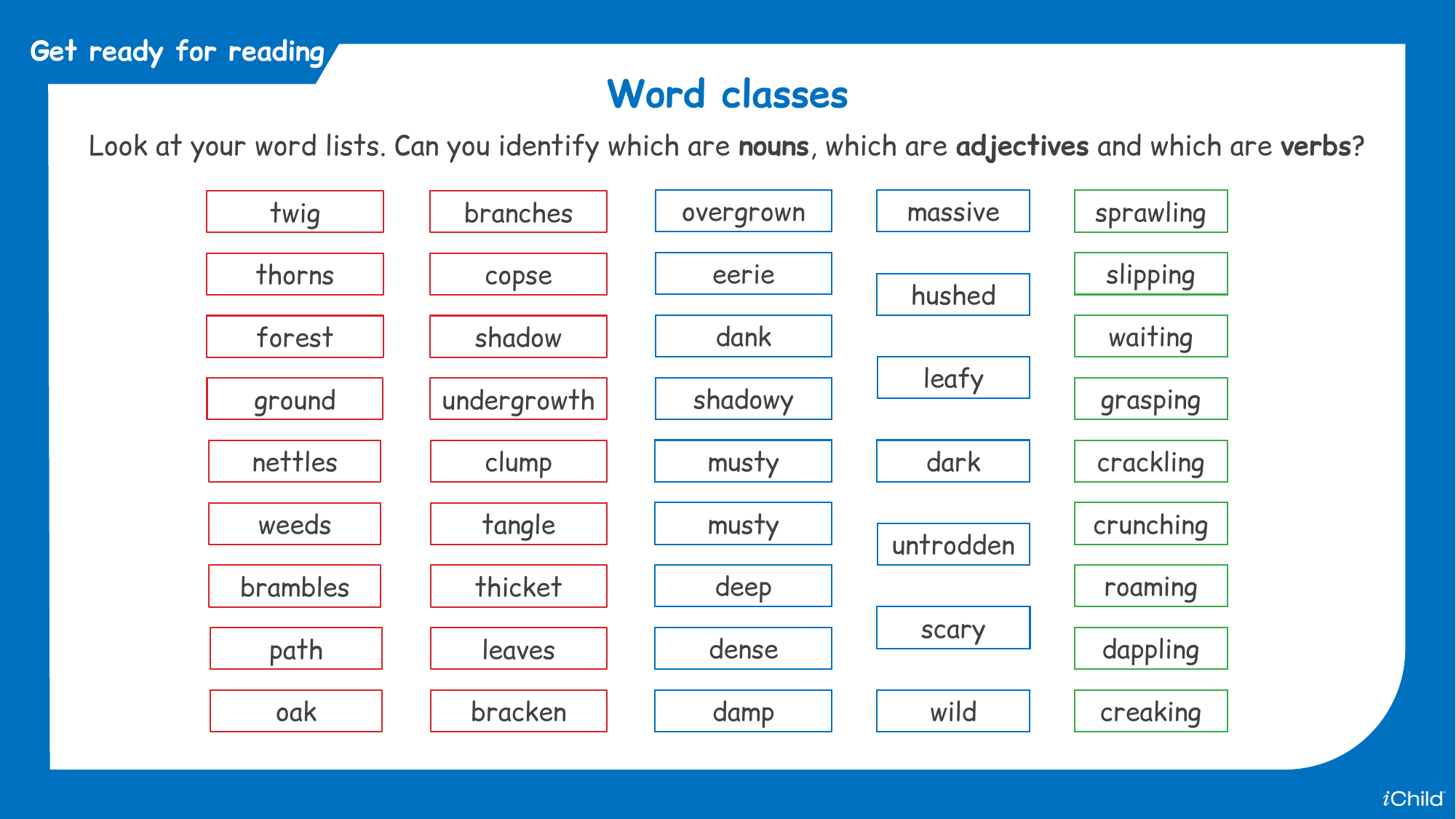

Get ready for reading
Word classes
Look at your word lists. Can you identify which are nouns, which are adjectives and which are verbs?
overgrown
massive
sprawling
twig
branches
eerie
slipping
thorns
copse
hushed
dank
waiting
forest
shadow
leafy
shadowy
grasping
ground
undergrowth
musty
dark
crackling
nettles
clump
musty
crunching
weeds
tangle
untrodden
deep
roaming
brambles
thicket
scary
dense
dappling
path
leaves
oak
bracken
damp
wild
creaking